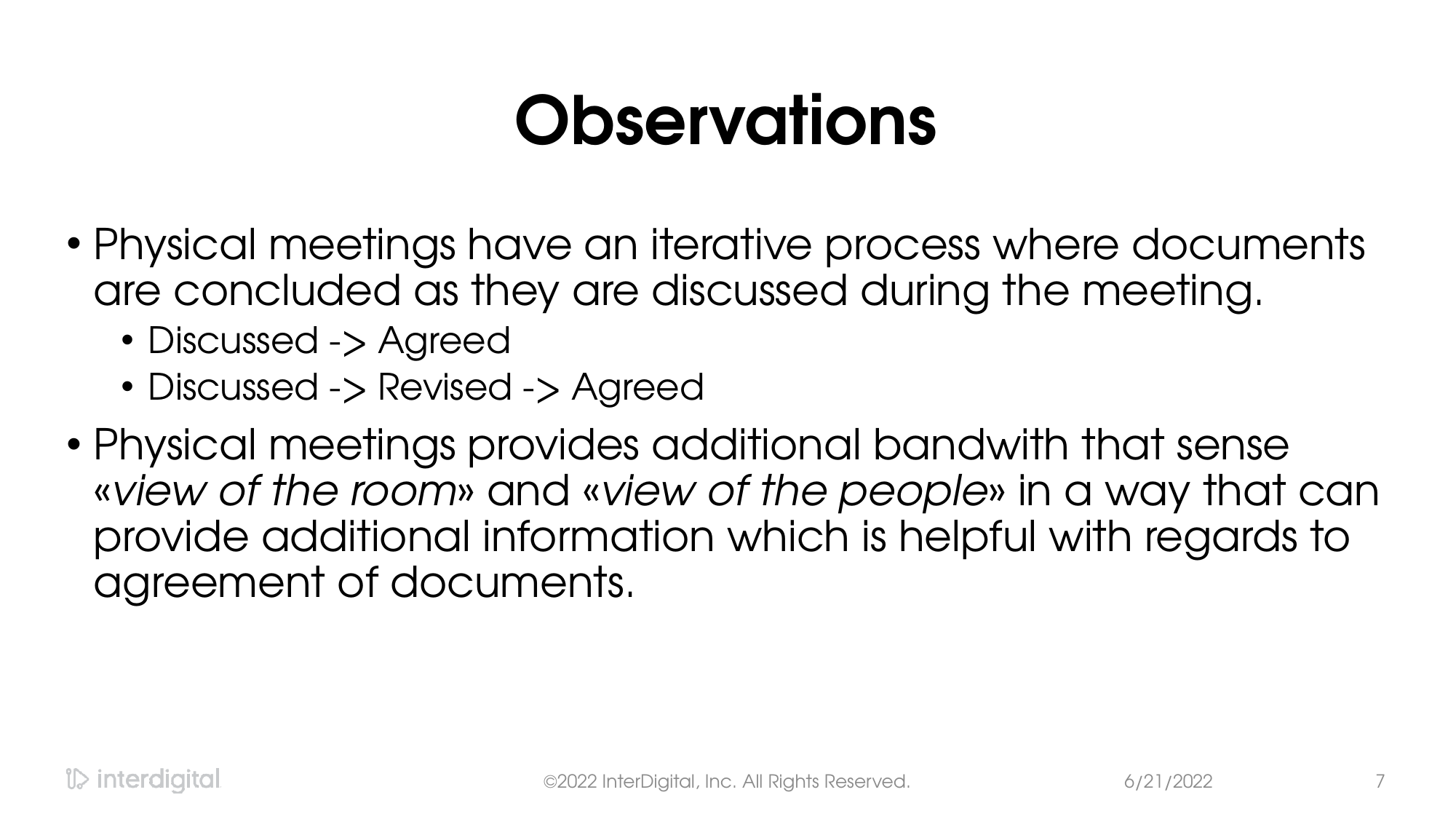

# Observations
Physical meetings have an iterative process where documents are concluded as they are discussed during the meeting.
Discussed -> Agreed
Discussed -> Revised -> Agreed
Physical meetings provides additional bandwith that sense «view of the room» and «view of the people» in a way that can provide additional information which is helpful with regards to agreement of documents.

©2022 InterDigital, Inc. All Rights Reserved.
6/21/2022
7